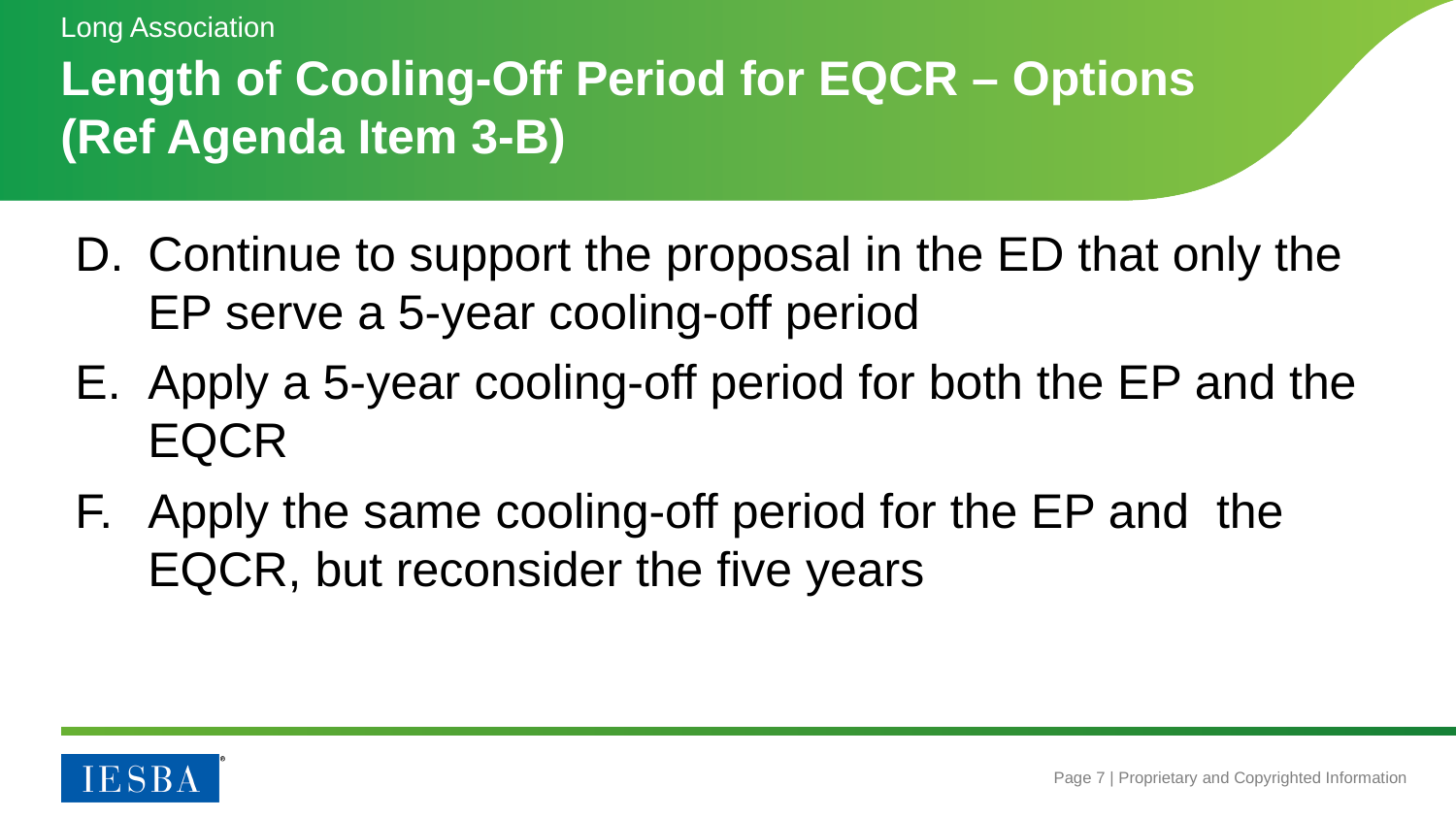

Long Association
# Length of Cooling-Off Period for EQCR – Options (Ref Agenda Item 3-B)
Continue to support the proposal in the ED that only the EP serve a 5-year cooling-off period
Apply a 5-year cooling-off period for both the EP and the EQCR
Apply the same cooling-off period for the EP and  the EQCR, but reconsider the five years